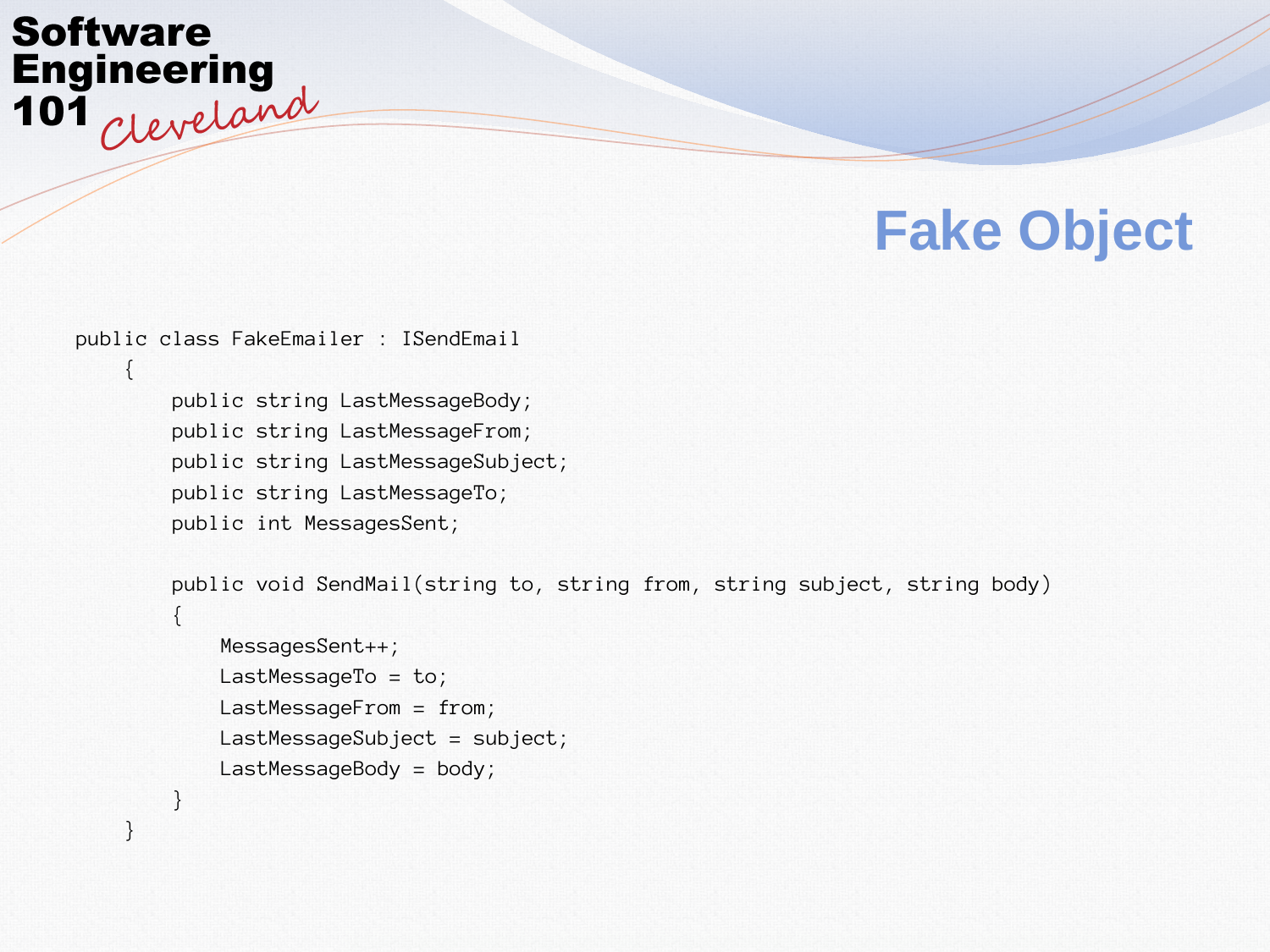

# Fake Object
public class FakeEmailer : ISendEmail
    {
        public string LastMessageBody;
        public string LastMessageFrom;
        public string LastMessageSubject;
        public string LastMessageTo;
        public int MessagesSent;

        public void SendMail(string to, string from, string subject, string body)
        {
            MessagesSent++;
            LastMessageTo = to;
            LastMessageFrom = from;
            LastMessageSubject = subject;
            LastMessageBody = body;
        }
    }